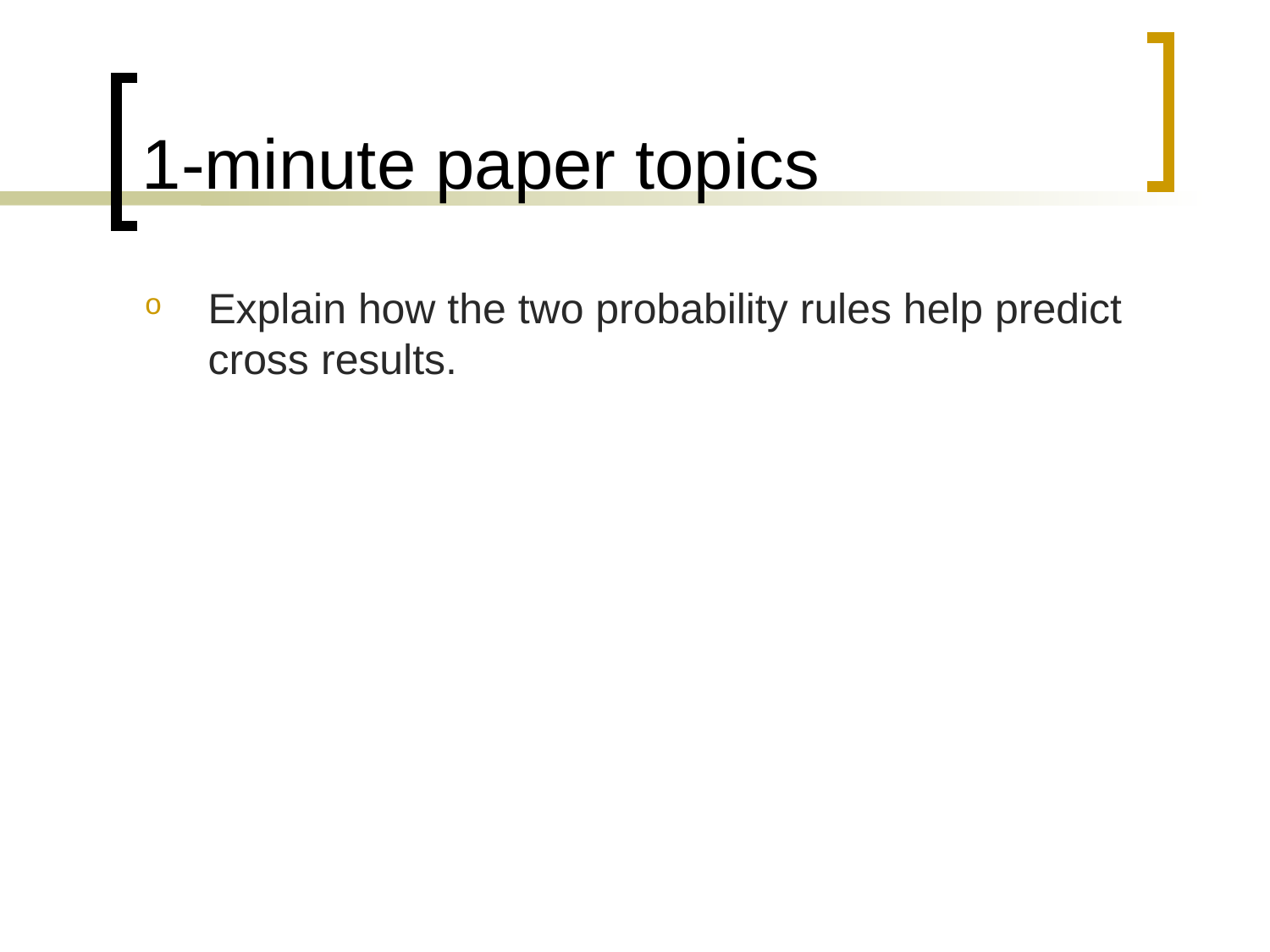

# 1-minute paper topics
Explain how the two probability rules help predict cross results.